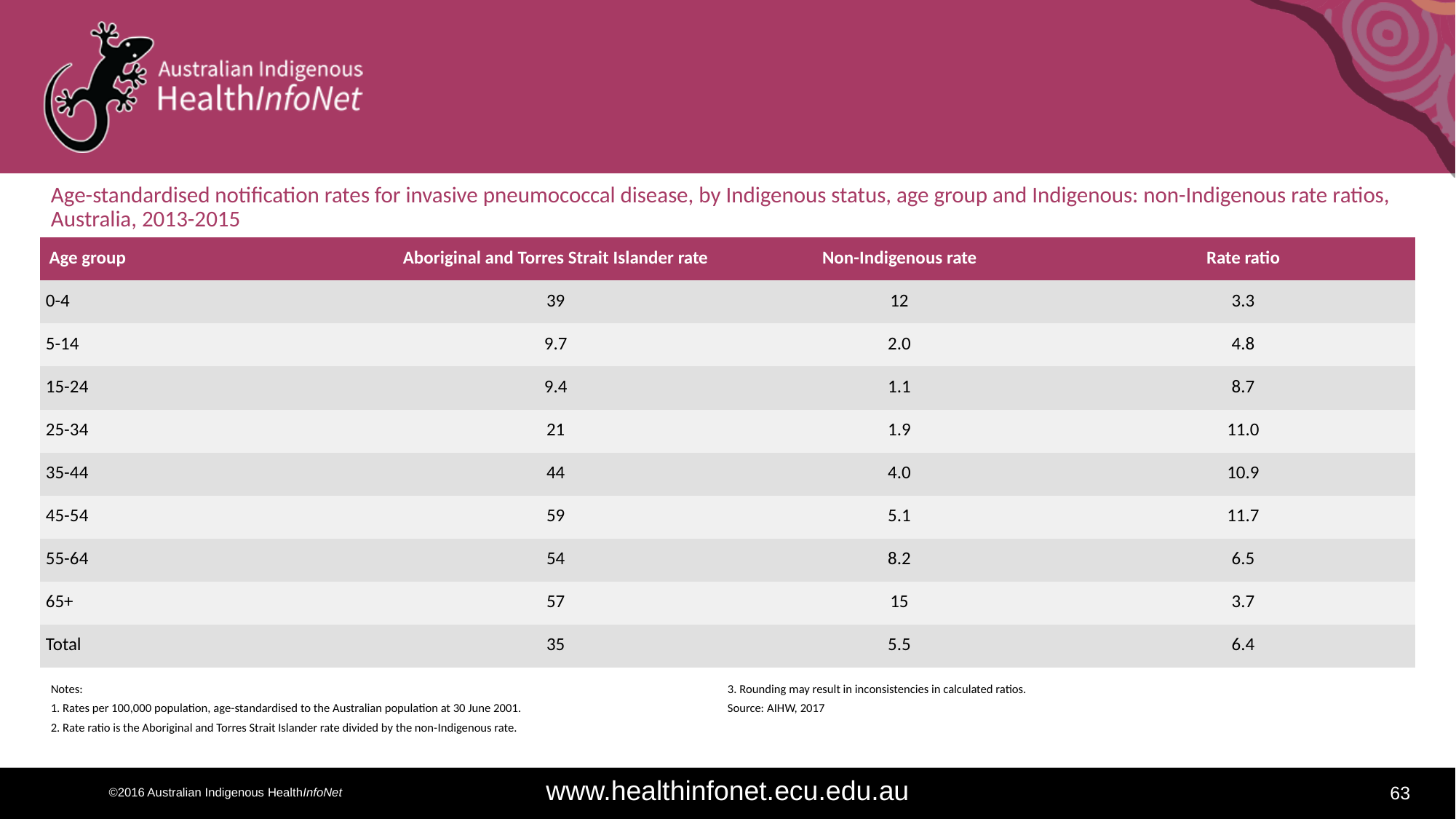

# Age-standardised notification rates for invasive pneumococcal disease, by Indigenous status, age group and Indigenous: non-Indigenous rate ratios, Australia, 2013-2015
| Age group | Aboriginal and Torres Strait Islander rate | Non-Indigenous rate | Rate ratio |
| --- | --- | --- | --- |
| 0-4 | 39 | 12 | 3.3 |
| 5-14 | 9.7 | 2.0 | 4.8 |
| 15-24 | 9.4 | 1.1 | 8.7 |
| 25-34 | 21 | 1.9 | 11.0 |
| 35-44 | 44 | 4.0 | 10.9 |
| 45-54 | 59 | 5.1 | 11.7 |
| 55-64 | 54 | 8.2 | 6.5 |
| 65+ | 57 | 15 | 3.7 |
| Total | 35 | 5.5 | 6.4 |
Notes:
1. Rates per 100,000 population, age-standardised to the Australian population at 30 June 2001.
2. Rate ratio is the Aboriginal and Torres Strait Islander rate divided by the non-Indigenous rate.
3. Rounding may result in inconsistencies in calculated ratios.
Source: AIHW, 2017